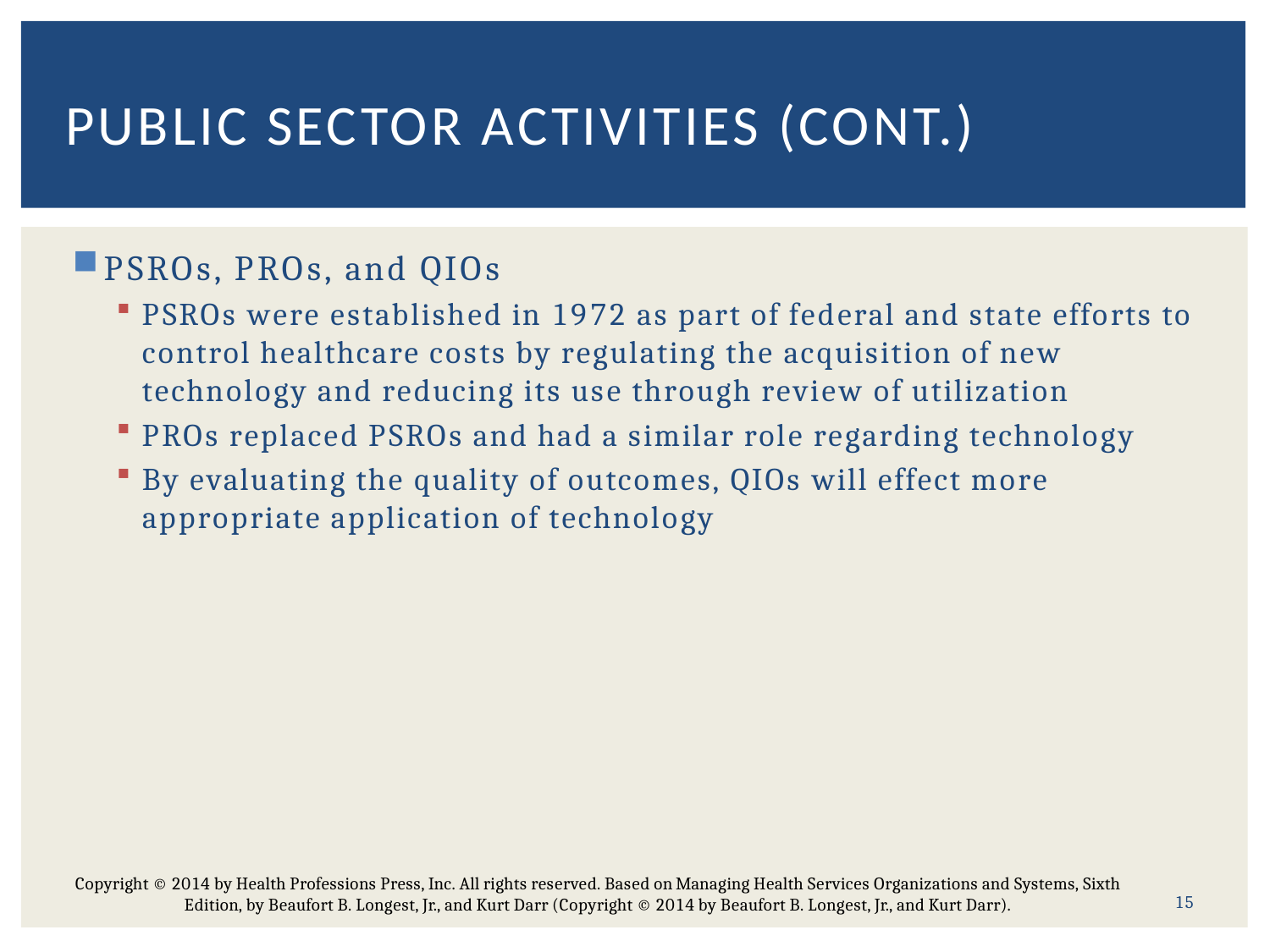

# Public sector activities (Cont.)
PSROs, PROs, and QIOs
PSROs were established in 1972 as part of federal and state efforts to control healthcare costs by regulating the acquisition of new technology and reducing its use through review of utilization
PROs replaced PSROs and had a similar role regarding technology
By evaluating the quality of outcomes, QIOs will effect more appropriate application of technology
Copyright © 2014 by Health Professions Press, Inc. All rights reserved. Based on Managing Health Services Organizations and Systems, Sixth Edition, by Beaufort B. Longest, Jr., and Kurt Darr (Copyright © 2014 by Beaufort B. Longest, Jr., and Kurt Darr).
15